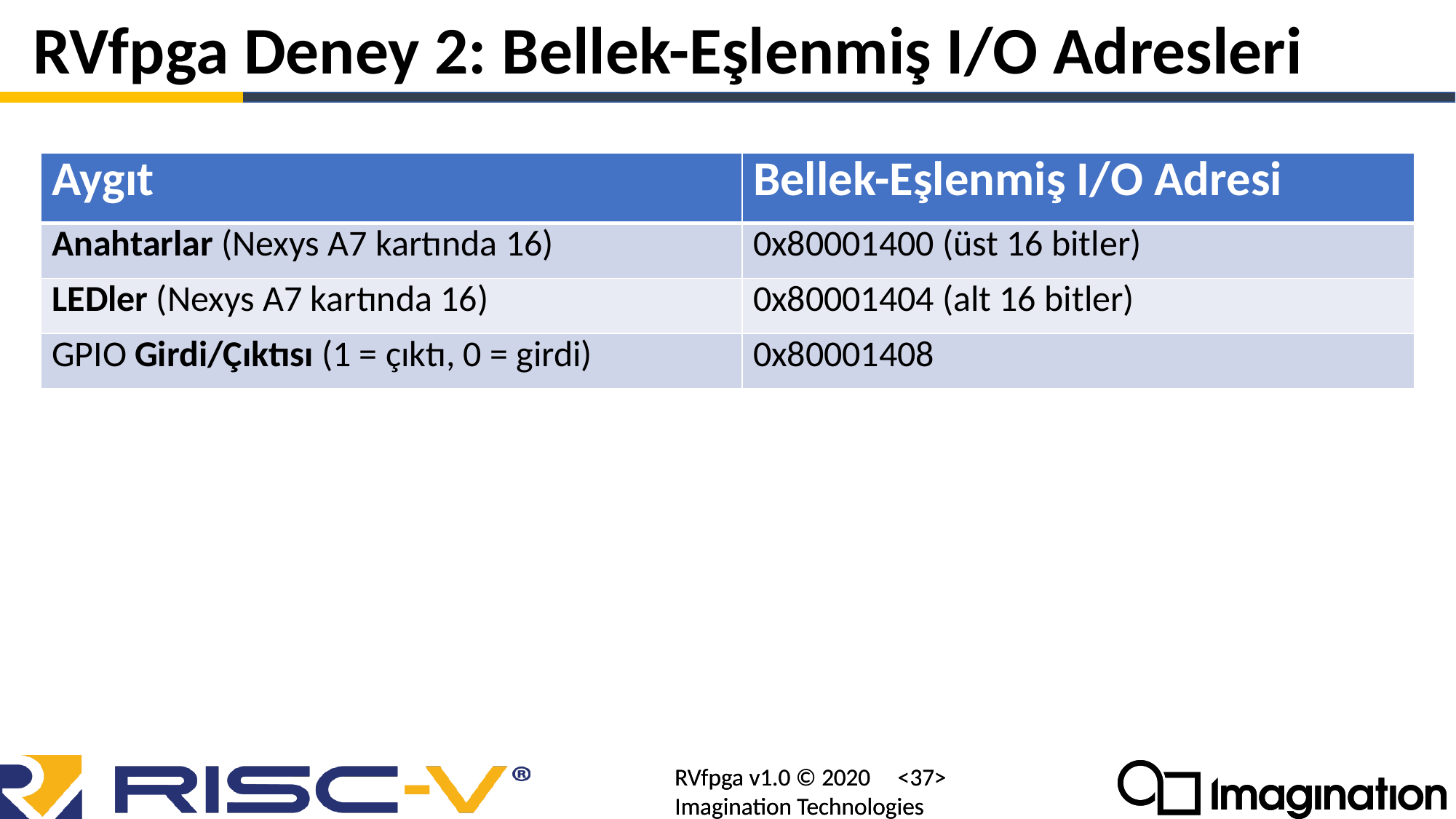

# RVfpga Deney 2: Bellek-Eşlenmiş I/O Adresleri
| Aygıt | Bellek-Eşlenmiş I/O Adresi |
| --- | --- |
| Anahtarlar (Nexys A7 kartında 16) | 0x80001400 (üst 16 bitler) |
| LEDler (Nexys A7 kartında 16) | 0x80001404 (alt 16 bitler) |
| GPIO Girdi/Çıktısı (1 = çıktı, 0 = girdi) | 0x80001408 |